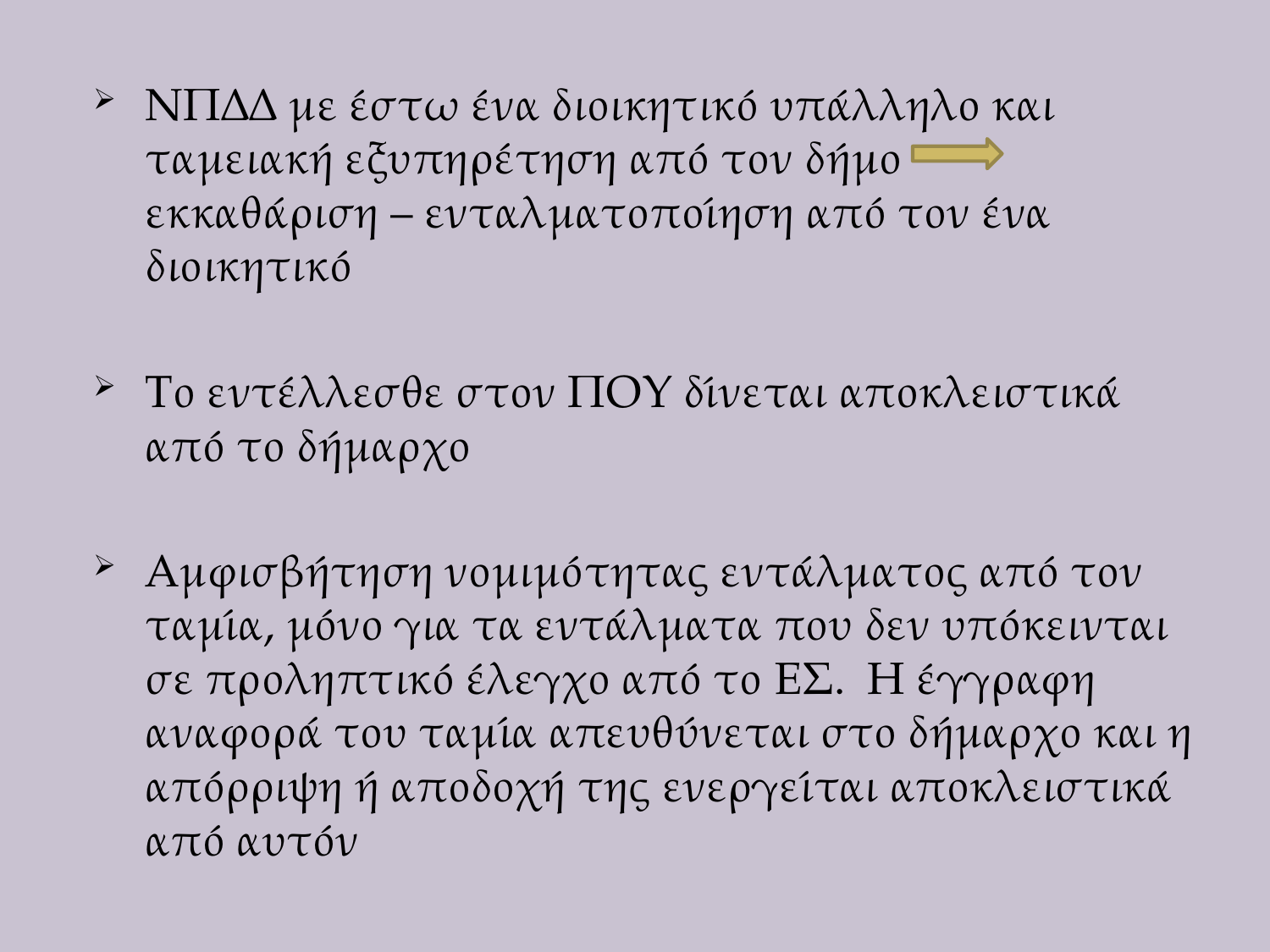

ΝΠΔΔ με έστω ένα διοικητικό υπάλληλο και ταμειακή εξυπηρέτηση από τον δήμο         εκκαθάριση – ενταλματοποίηση από τον ένα διοικητικό

Το εντέλλεσθε στον ΠΟΥ δίνεται αποκλειστικά από το δήμαρχο

Αμφισβήτηση νομιμότητας εντάλματος από τον ταμία, μόνο για τα εντάλματα που δεν υπόκεινται σε προληπτικό έλεγχο από το ΕΣ.  Η έγγραφη αναφορά του ταμία απευθύνεται στο δήμαρχο και η απόρριψη ή αποδοχή της ενεργείται αποκλειστικά από αυτόν